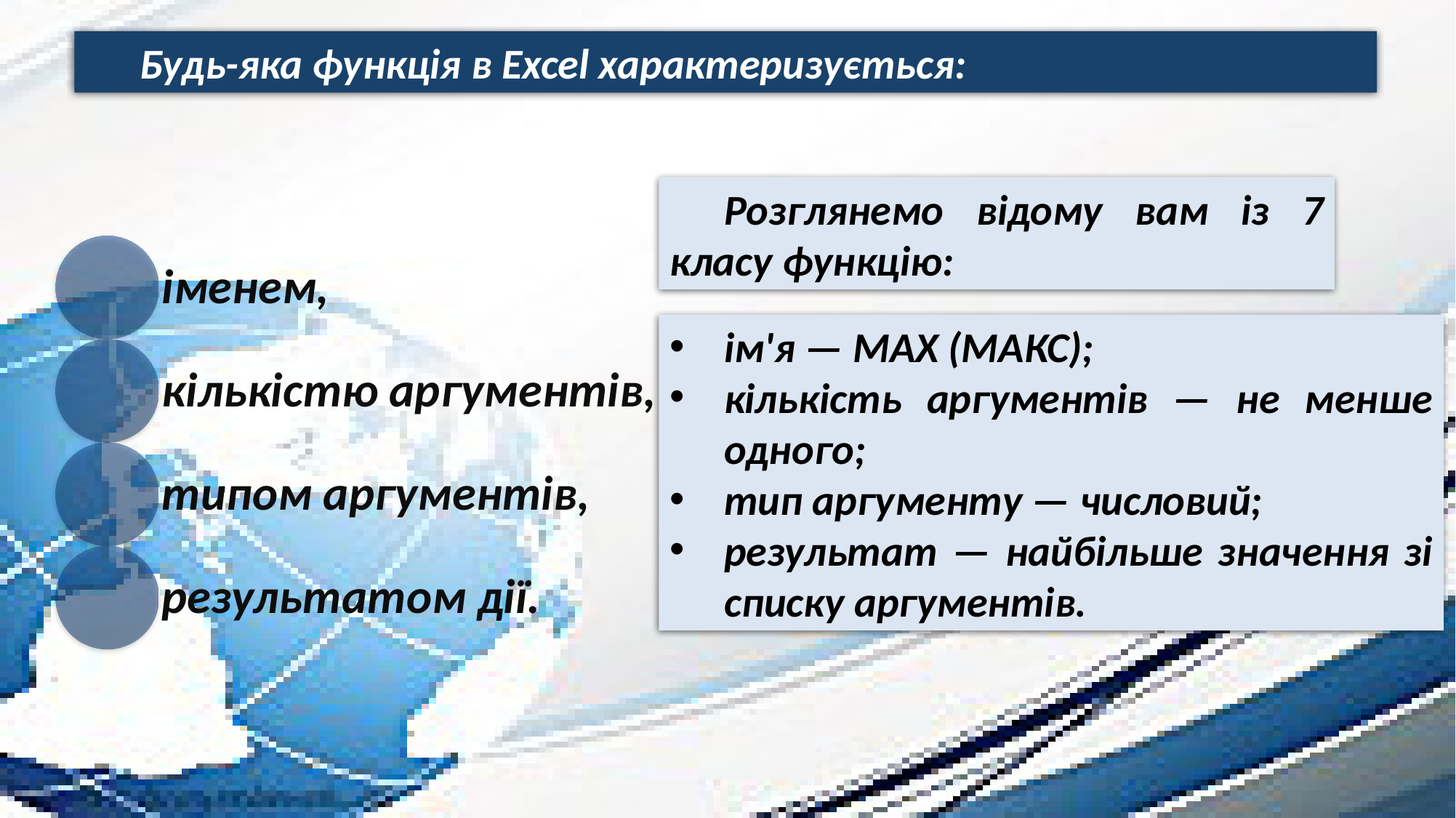

Будь-яка функція в Excel характеризується:
Розглянемо відому вам із 7 класу функцію:
     іменем,
     кількістю аргументів,
     типом аргументів,
     результатом дії.
ім'я — МАХ (МАКС);
кількість аргументів — не менше одного;
тип аргументу — числовий;
результат — найбільше значення зі списку аргументів.